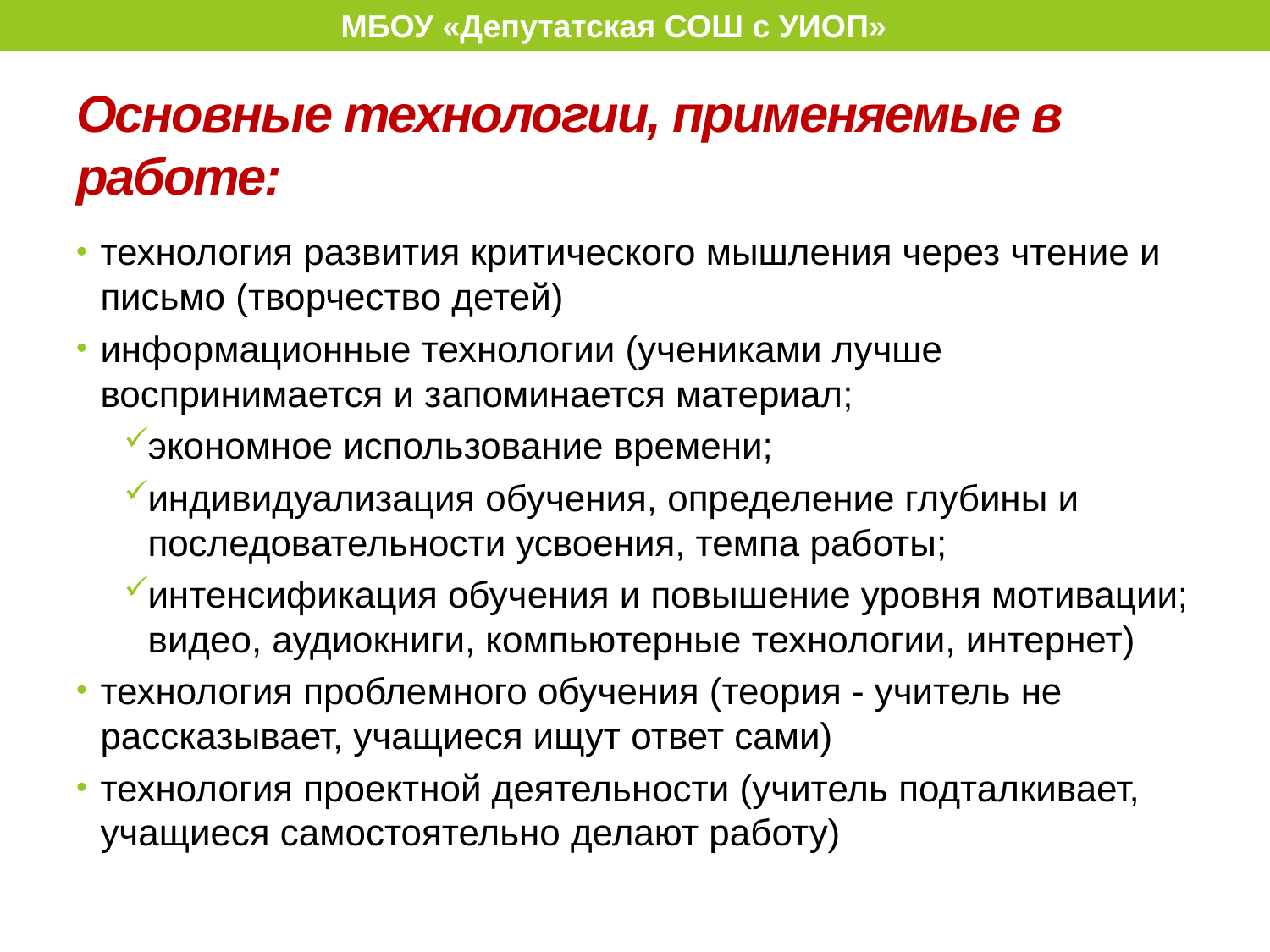

МБОУ «Депутатская СОШ с УИОП»
# Основные технологии, применяемые в работе:
технология развития критического мышления через чтение и письмо (творчество детей)
информационные технологии (учениками лучше воспринимается и запоминается материал;
экономное использование времени;
индивидуализация обучения, определение глубины и последовательности усвоения, темпа работы;
интенсификация обучения и повышение уровня мотивации; видео, аудиокниги, компьютерные технологии, интернет)
технология проблемного обучения (теория - учитель не рассказывает, учащиеся ищут ответ сами)
технология проектной деятельности (учитель подталкивает, учащиеся самостоятельно делают работу)